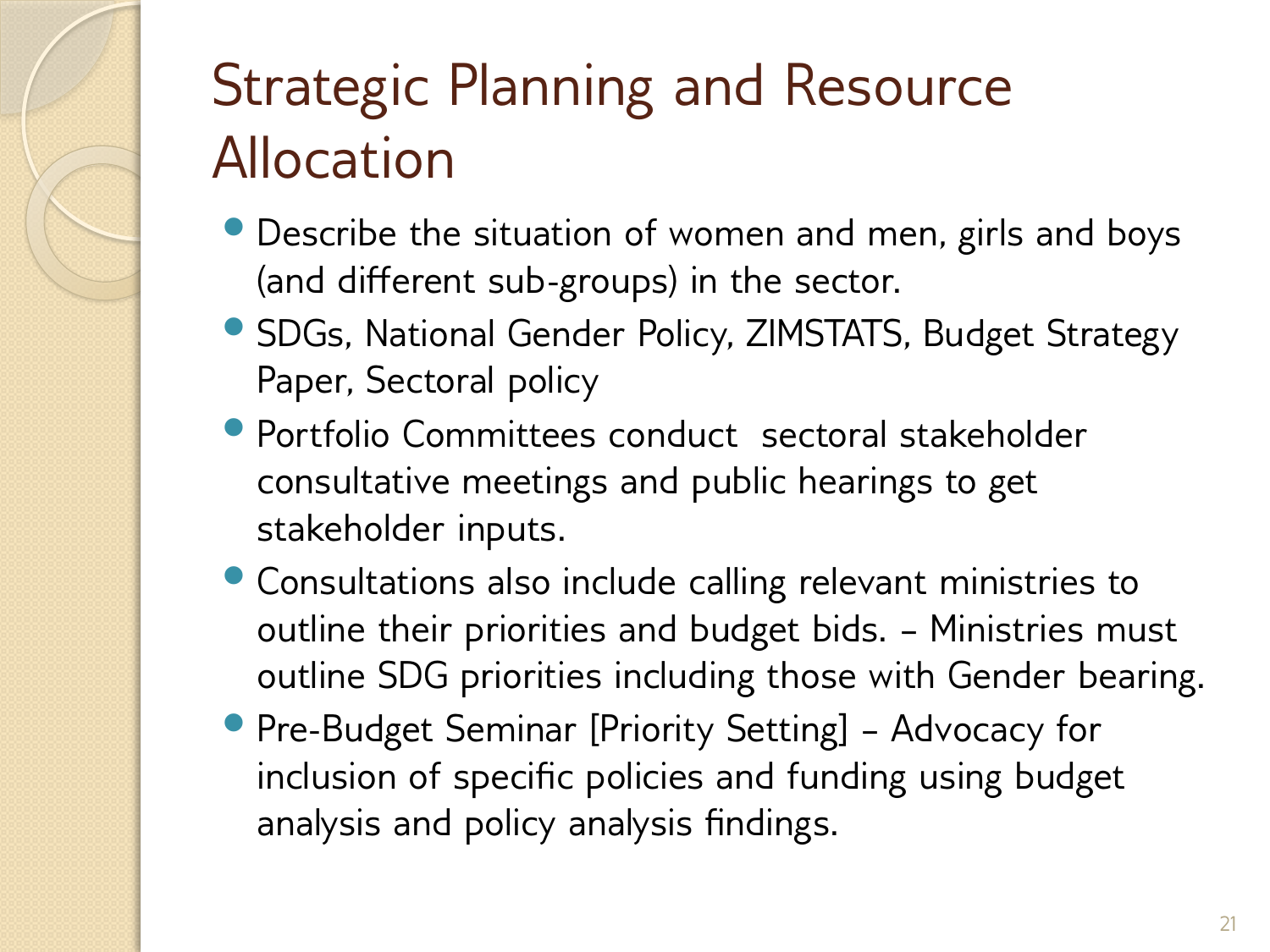

# Strategic Planning and Resource Allocation
Describe the situation of women and men, girls and boys (and different sub-groups) in the sector.
SDGs, National Gender Policy, ZIMSTATS, Budget Strategy Paper, Sectoral policy
Portfolio Committees conduct  sectoral stakeholder consultative meetings and public hearings to get stakeholder inputs.
Consultations also include calling relevant ministries to outline their priorities and budget bids. – Ministries must outline SDG priorities including those with Gender bearing.
Pre-Budget Seminar [Priority Setting] – Advocacy for inclusion of specific policies and funding using budget analysis and policy analysis findings.

21